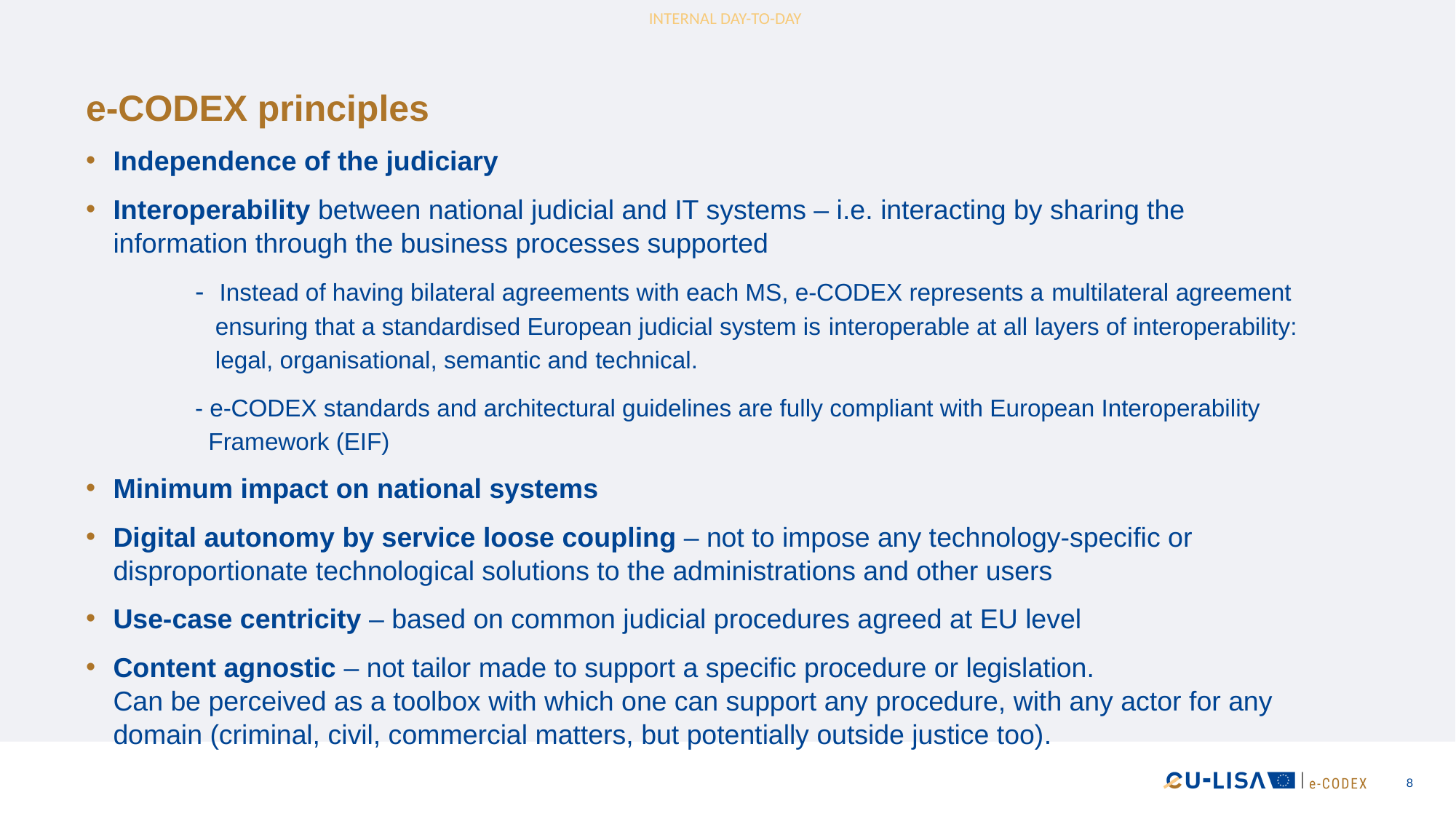

# e-CODEX principles
Independence of the judiciary
Interoperability between national judicial and IT systems – i.e. interacting by sharing the information through the business processes supported
	-  Instead of having bilateral agreements with each MS, e-CODEX represents a multilateral agreement 	   ensuring that a standardised European judicial system is interoperable at all layers of interoperability: 	   legal, organisational, semantic and technical.
	- e-CODEX standards and architectural guidelines are fully compliant with European Interoperability
	  Framework (EIF)
Minimum impact on national systems
Digital autonomy by service loose coupling – not to impose any technology-specific or disproportionate technological solutions to the administrations and other users
Use-case centricity – based on common judicial procedures agreed at EU level
Content agnostic – not tailor made to support a specific procedure or legislation.
Can be perceived as a toolbox with which one can support any procedure, with any actor for any domain (criminal, civil, commercial matters, but potentially outside justice too).

8